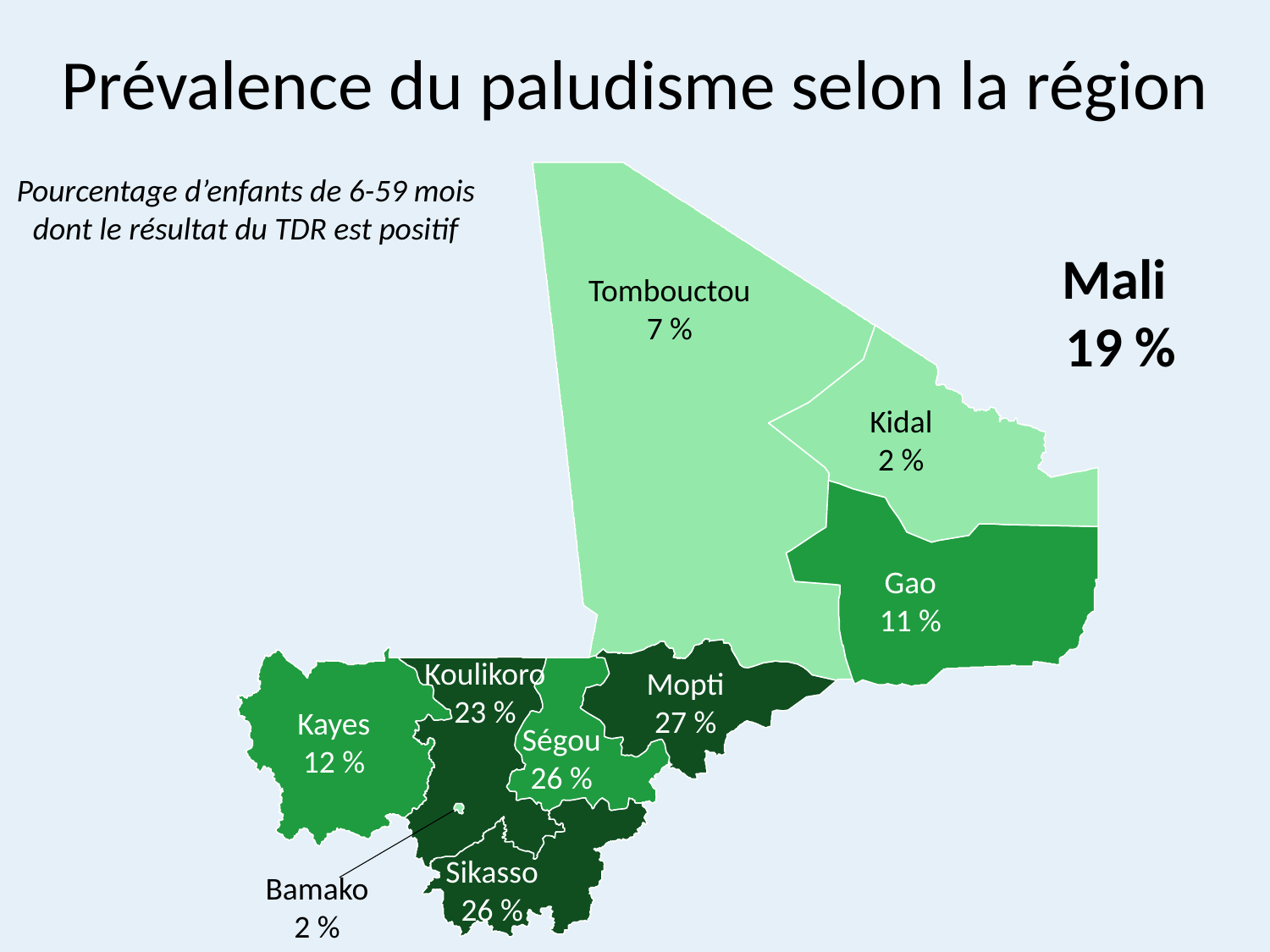

# Prévalence du paludisme selon la région

Pourcentage d’enfants de 6-59 mois dont le résultat du TDR est positif
Mali
19 %
Tombouctou
7 %

Kidal
2 %

Gao
11 %

Koulikoro
23 %

Mopti
27 %
Kayes
12 %
Ségou
26 %

Sikasso
26 %
Bamako
2 %